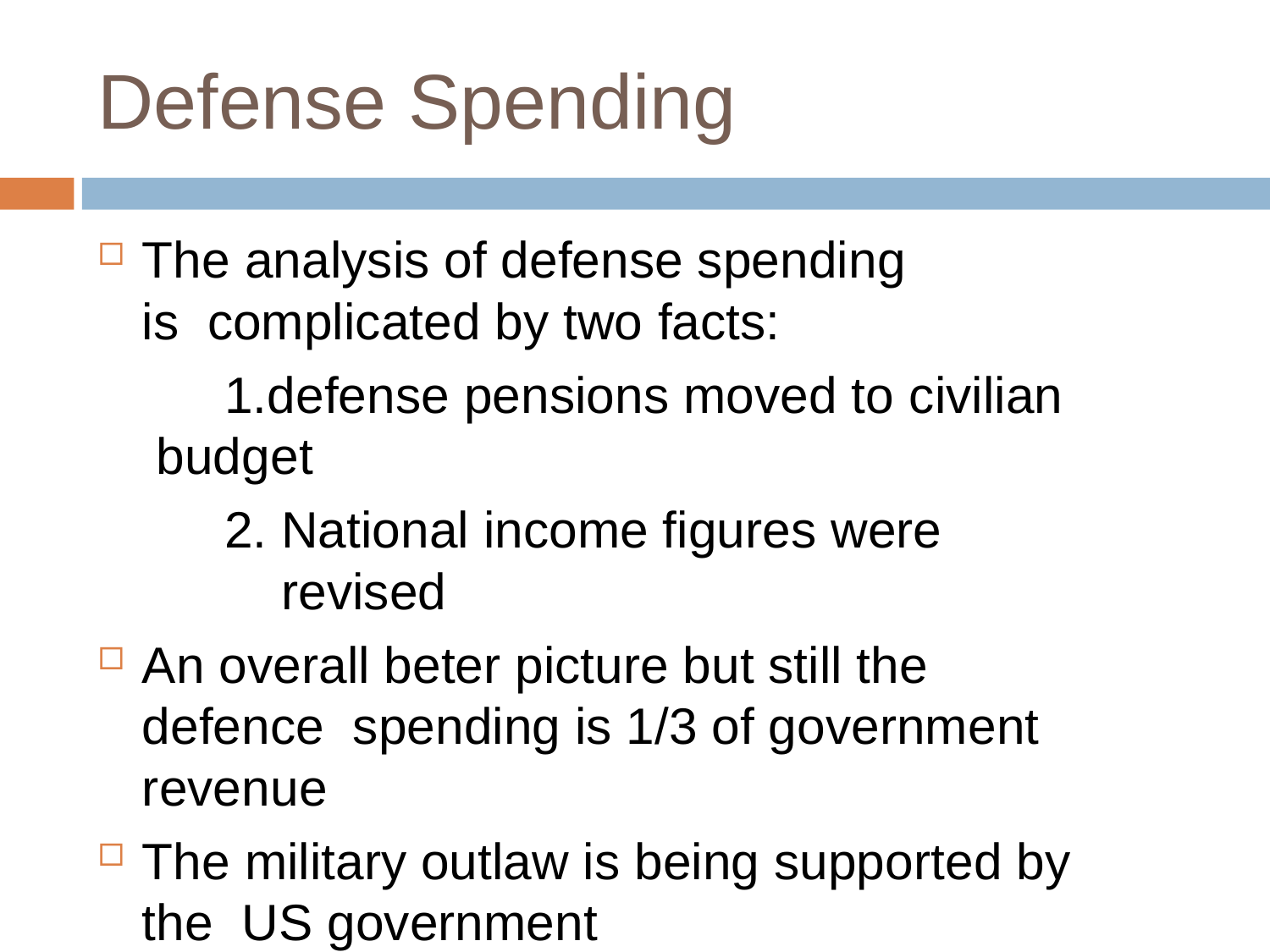

# Defense Spending
The analysis of defense spending is  complicated by two facts:
defense pensions moved to civilian  budget
National income figures were revised
An overall beter picture but still the defence  spending is 1/3 of government revenue
The military outlaw is being supported by the  US government